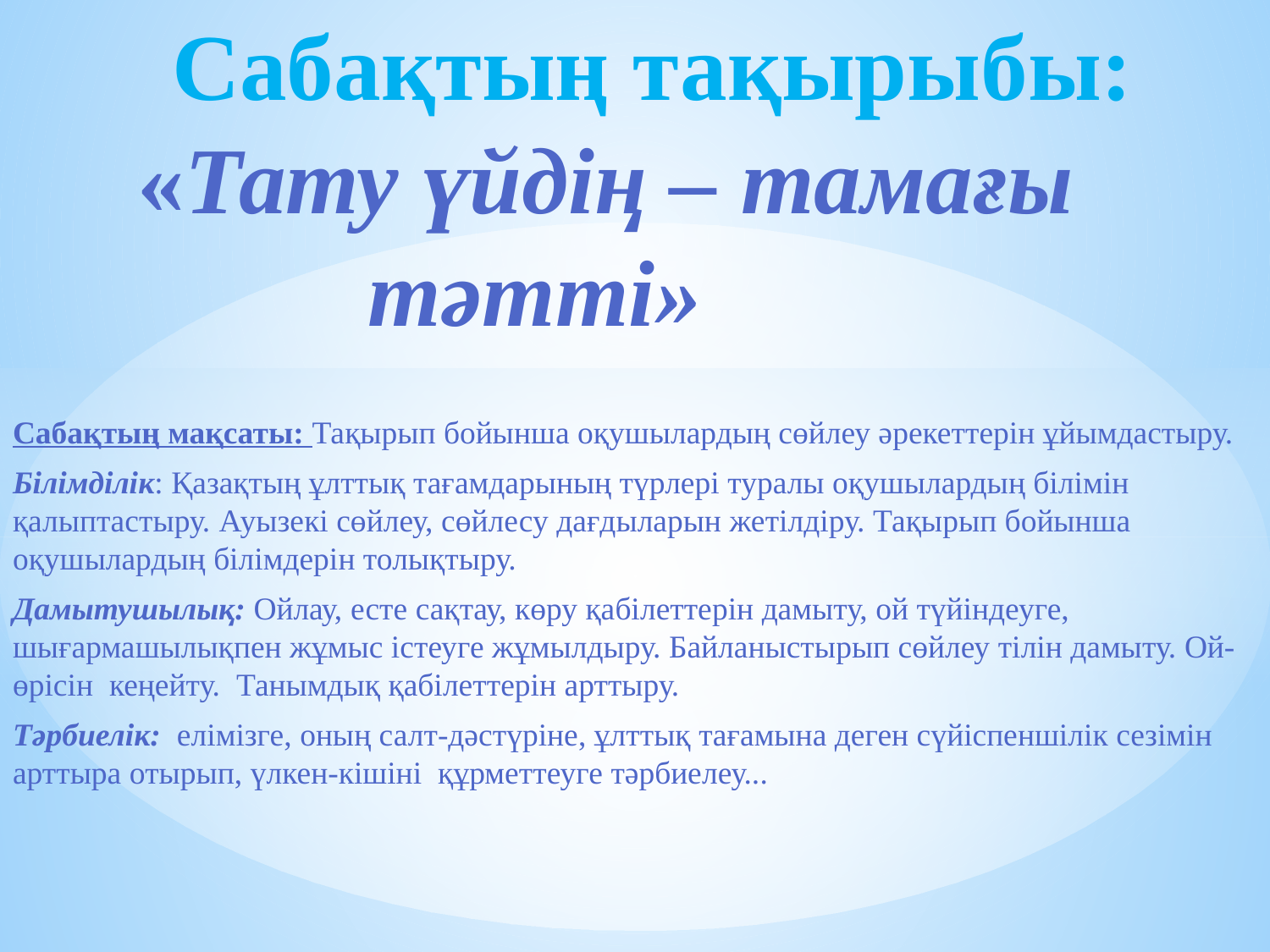

# Сабақтың тақырыбы: «Тату үйдің – тамағы         тәтті»
Сабақтың мақсаты: Тақырып бойынша оқушылардың сөйлеу әрекеттерін ұйымдастыру.
Білімділік: Қазақтың ұлттық тағамдарының түрлері туралы оқушылардың білімін қалыптастыру. Ауызекі сөйлеу, сөйлесу дағдыларын жетілдіру. Тақырып бойынша оқушылардың білімдерін толықтыру.
Дамытушылық: Ойлау, есте сақтау, көру қабілеттерін дамыту, ой түйіндеуге, шығармашылықпен жұмыс істеуге жұмылдыру. Байланыстырып сөйлеу тілін дамыту. Ой-өрісін  кеңейту.  Танымдық қабілеттерін арттыру.
Тәрбиелік:  елімізге, оның салт-дәстүріне, ұлттық тағамына деген сүйіспеншілік сезімін арттыра отырып, үлкен-кішіні  құрметтеуге тәрбиелеу...